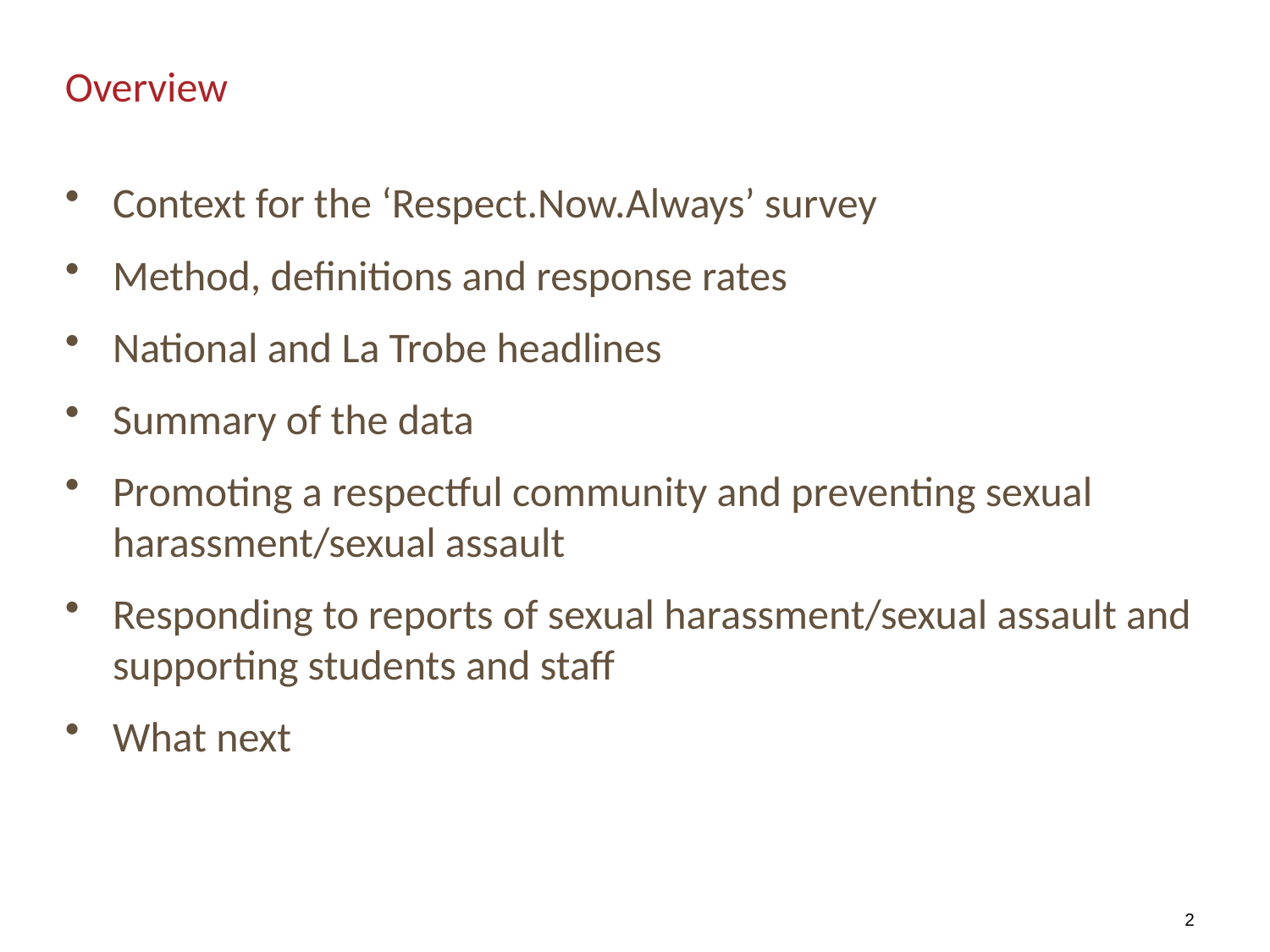

# Overview
Context for the ‘Respect.Now.Always’ survey
Method, definitions and response rates
National and La Trobe headlines
Summary of the data
Promoting a respectful community and preventing sexual harassment/sexual assault
Responding to reports of sexual harassment/sexual assault and supporting students and staff
What next